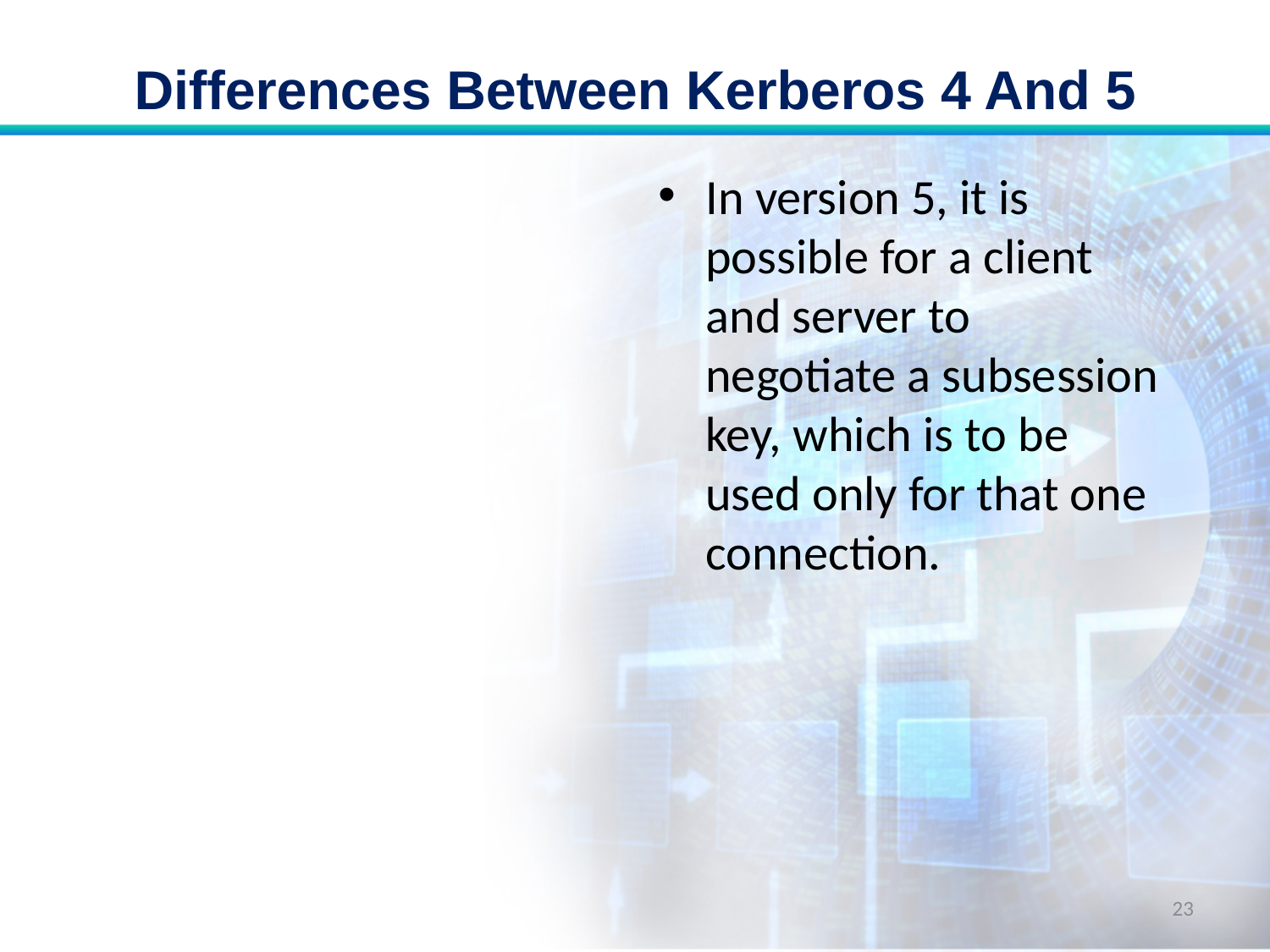

# Differences Between Kerberos 4 And 5
In version 5, it is possible for a client and server to negotiate a subsession key, which is to be used only for that one connection.
23